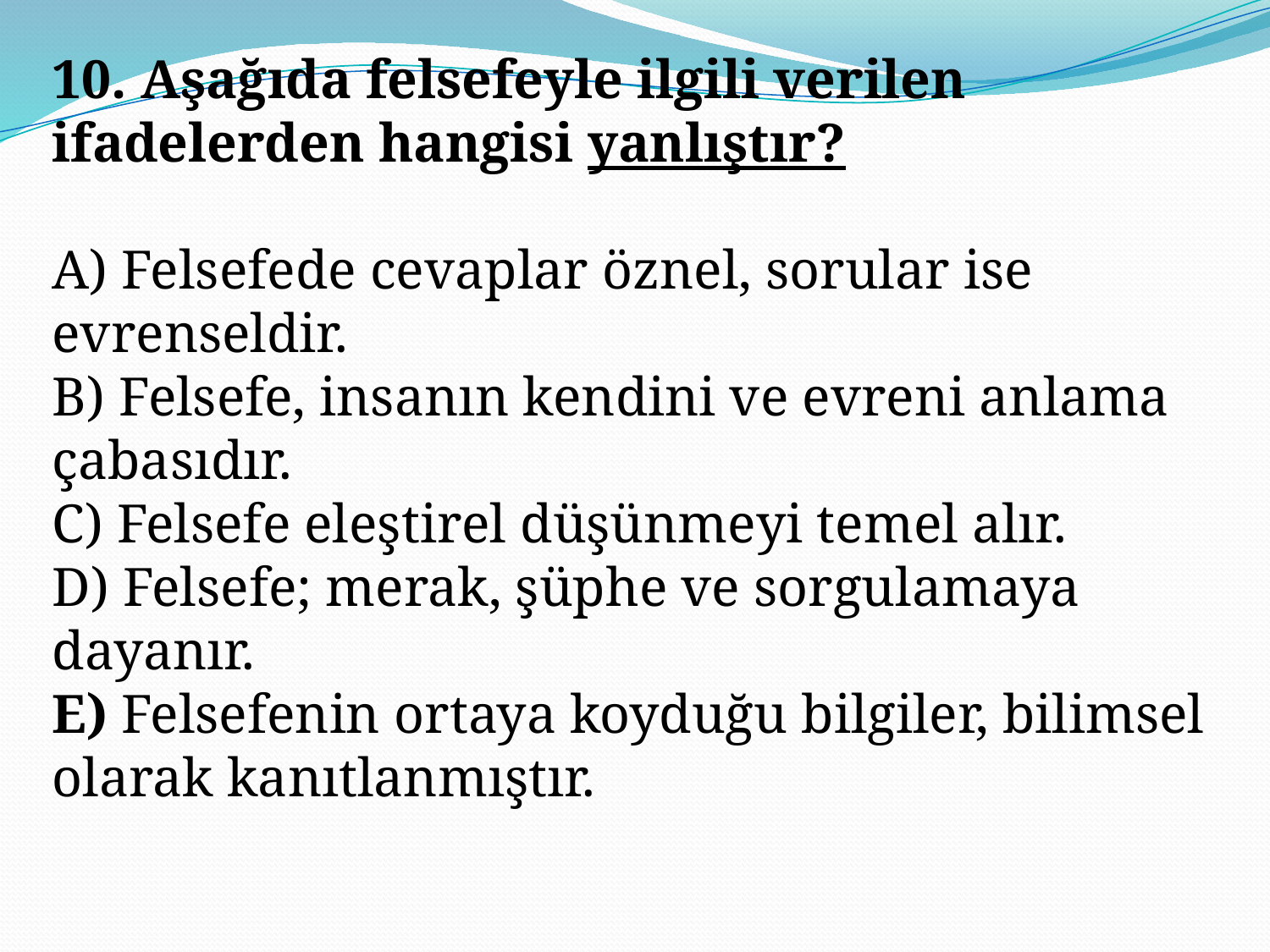

10. Aşağıda felsefeyle ilgili verilen ifadelerden hangisi yanlıştır?

A) Felsefede cevaplar öznel, sorular ise evrenseldir.
B) Felsefe, insanın kendini ve evreni anlama çabasıdır.
C) Felsefe eleştirel düşünmeyi temel alır.
D) Felsefe; merak, şüphe ve sorgulamaya dayanır.
E) Felsefenin ortaya koyduğu bilgiler, bilimsel olarak kanıtlanmıştır.